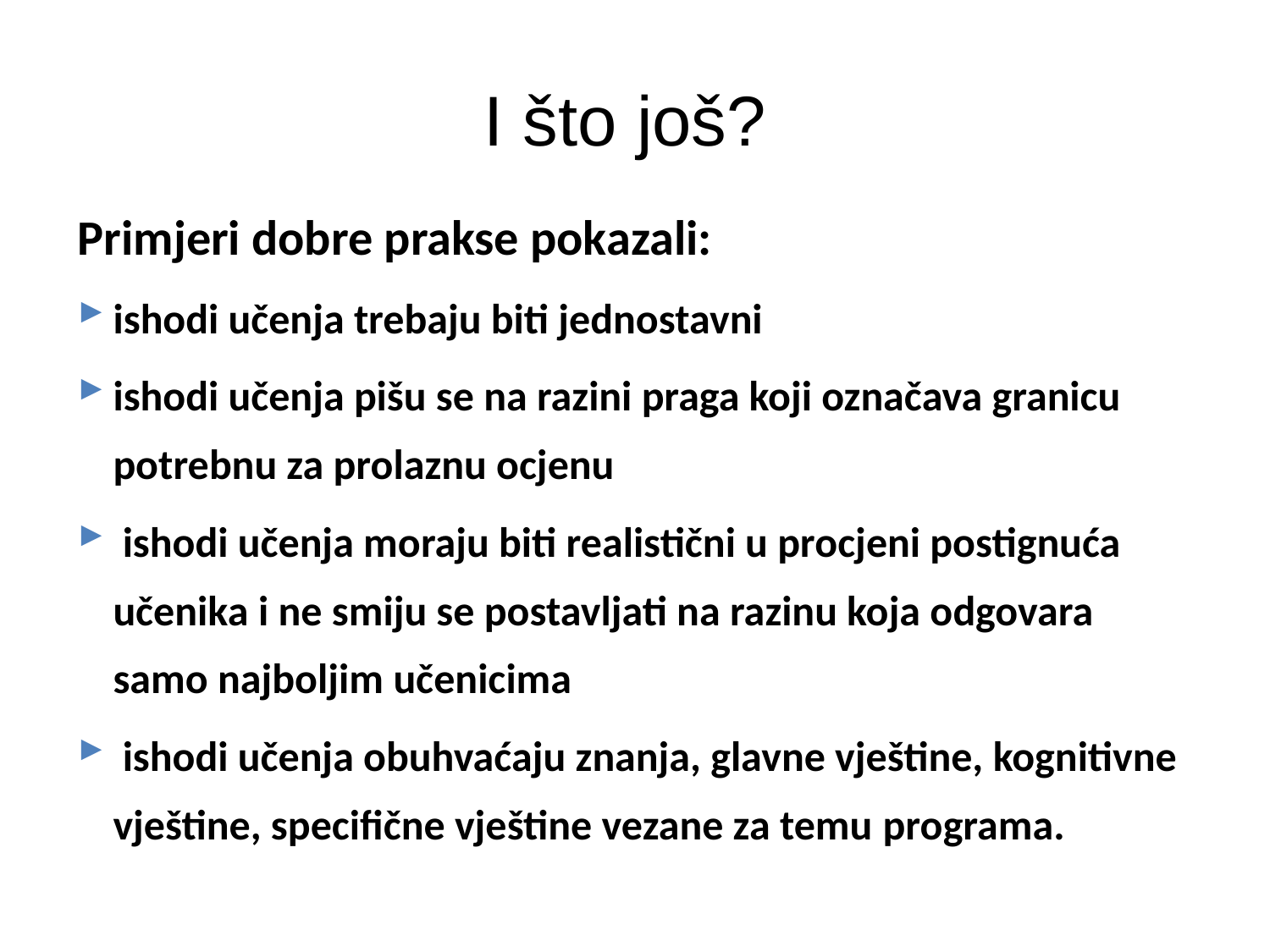

# I što još?
Primjeri dobre prakse pokazali:
ishodi učenja trebaju biti jednostavni
ishodi učenja pišu se na razini praga koji označava granicu potrebnu za prolaznu ocjenu
 ishodi učenja moraju biti realistični u procjeni postignuća učenika i ne smiju se postavljati na razinu koja odgovara samo najboljim učenicima
 ishodi učenja obuhvaćaju znanja, glavne vještine, kognitivne vještine, specifične vještine vezane za temu programa.